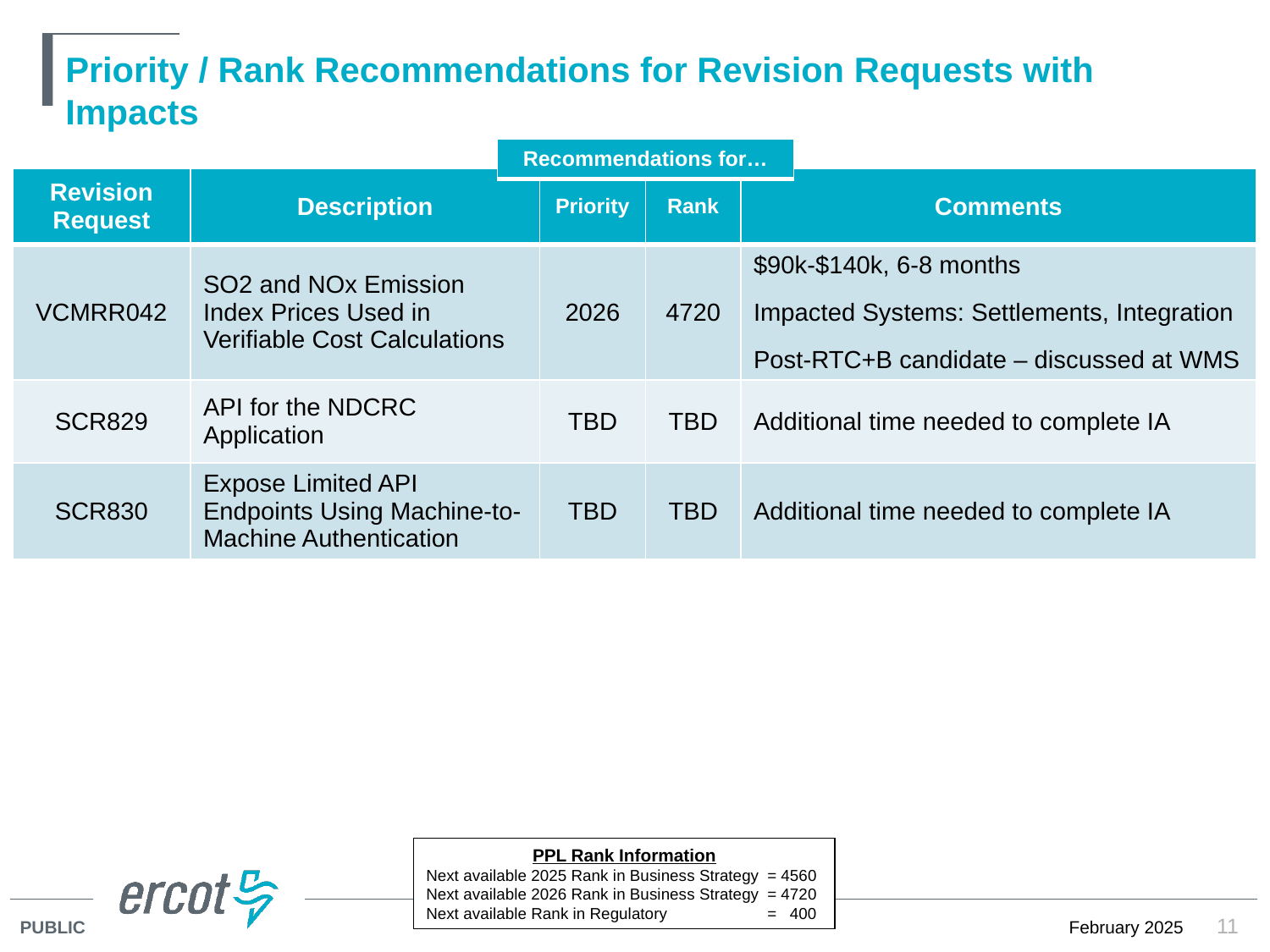

# Priority / Rank Recommendations for Revision Requests with Impacts
| Recommendations for… |
| --- |
| Revision Request | Description | Priority | Rank | Comments |
| --- | --- | --- | --- | --- |
| VCMRR042 | SO2 and NOx Emission Index Prices Used in Verifiable Cost Calculations | 2026 | 4720 | $90k-$140k, 6-8 months Impacted Systems: Settlements, Integration Post-RTC+B candidate – discussed at WMS |
| SCR829 | API for the NDCRC Application | TBD | TBD | Additional time needed to complete IA |
| SCR830 | Expose Limited API Endpoints Using Machine-to-Machine Authentication | TBD | TBD | Additional time needed to complete IA |
PPL Rank Information
Next available 2025 Rank in Business Strategy 	= 4560
Next available 2026 Rank in Business Strategy 	= 4720
Next available Rank in Regulatory	=   400
11